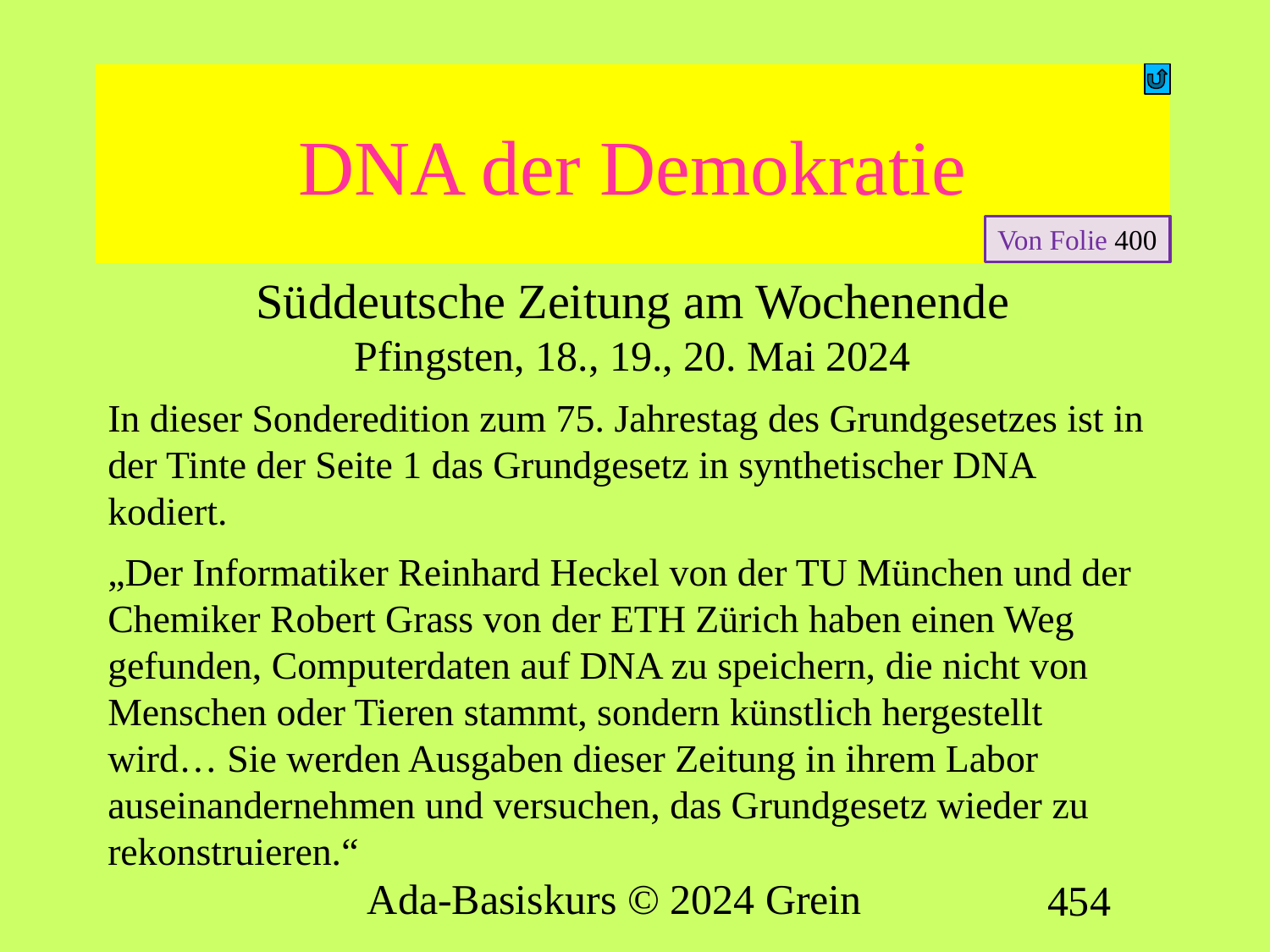

# DNA der Demokratie
Von Folie 400
Süddeutsche Zeitung am Wochenende
Pfingsten, 18., 19., 20. Mai 2024
In dieser Sonderedition zum 75. Jahrestag des Grundgesetzes ist in der Tinte der Seite 1 das Grundgesetz in synthetischer DNA kodiert.
„Der Informatiker Reinhard Heckel von der TU München und der Chemiker Robert Grass von der ETH Zürich haben einen Weg gefunden, Computerdaten auf DNA zu speichern, die nicht von Menschen oder Tieren stammt, sondern künstlich hergestellt wird… Sie werden Ausgaben dieser Zeitung in ihrem Labor auseinandernehmen und versuchen, das Grundgesetz wieder zu rekonstruieren.“
Ada-Basiskurs © 2024 Grein
454